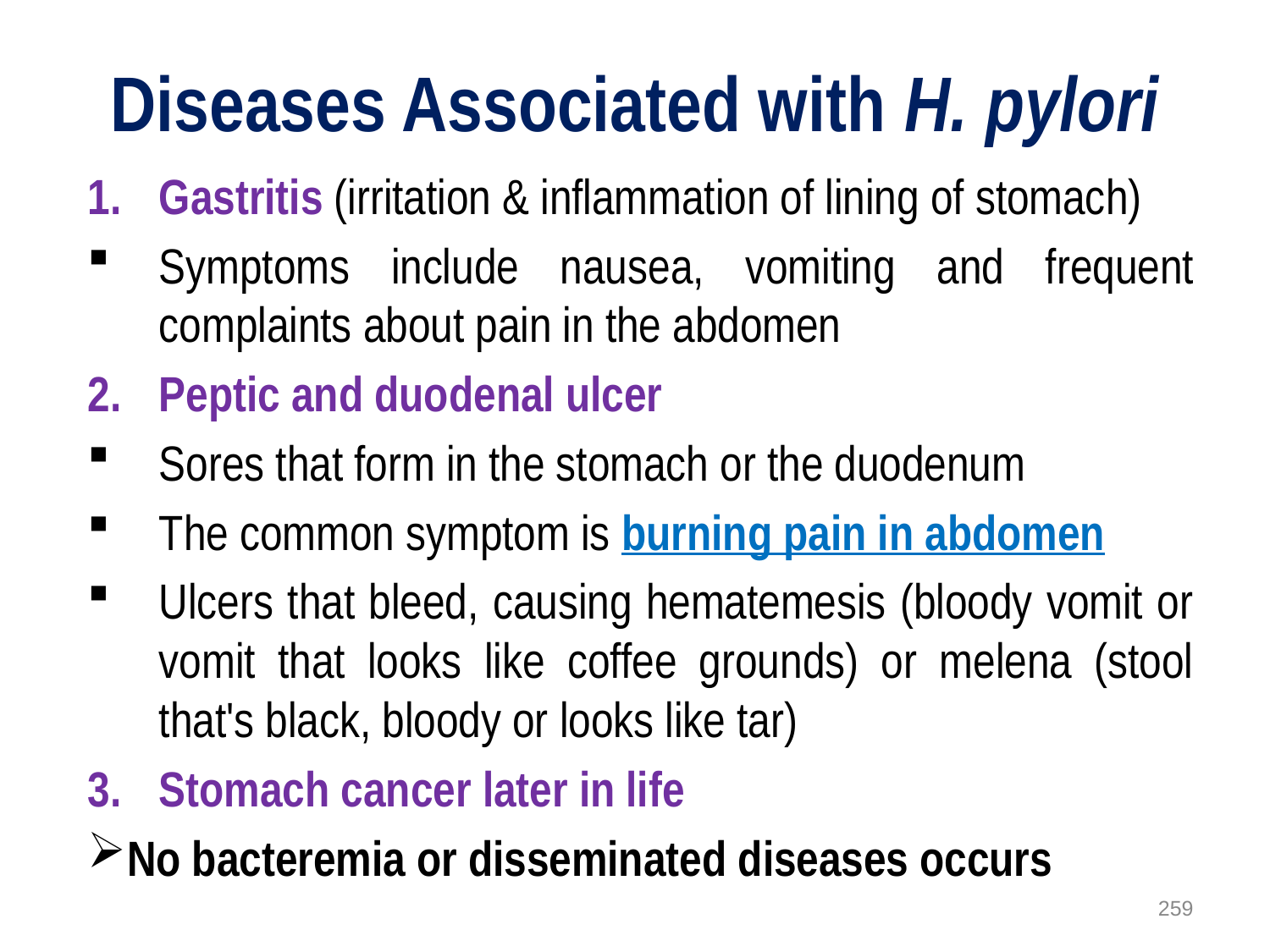

# Diseases Associated with H. pylori
Gastritis (irritation & inflammation of lining of stomach)
Symptoms include nausea, vomiting and frequent complaints about pain in the abdomen
Peptic and duodenal ulcer
Sores that form in the stomach or the duodenum
The common symptom is burning pain in abdomen
Ulcers that bleed, causing hematemesis (bloody vomit or vomit that looks like coffee grounds) or melena (stool that's black, bloody or looks like tar)
Stomach cancer later in life
No bacteremia or disseminated diseases occurs

259